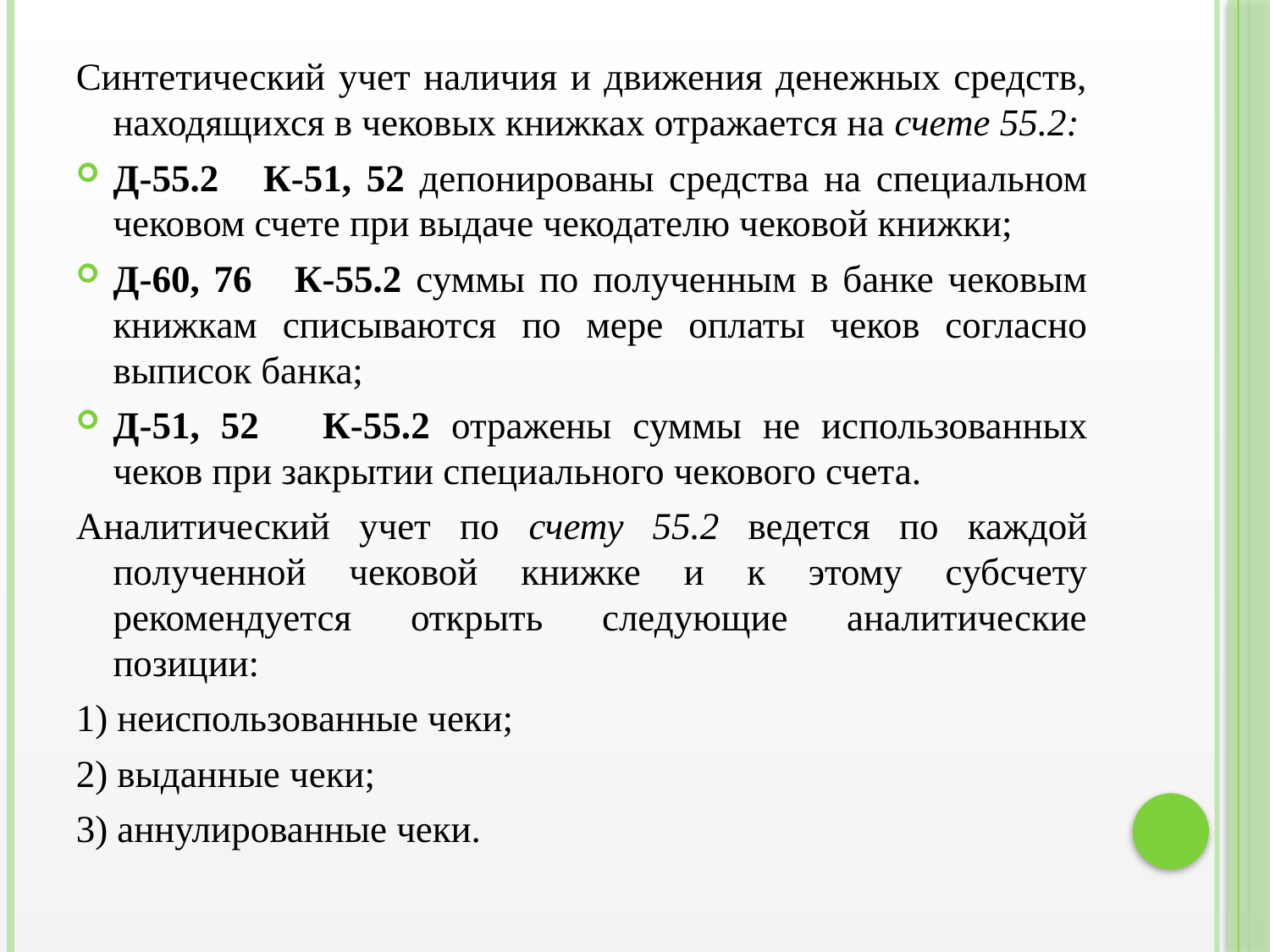

Синтетический учет наличия и движения денежных средств, находящихся в чековых книжках отражается на счете 55.2:
Д-55.2   К-51, 52 депонированы средства на специальном чековом счете при выдаче чекодателю чековой книжки;
Д-60, 76   К-55.2 суммы по полученным в банке чековым книжкам списываются по мере оплаты чеков согласно выписок банка;
Д-51, 52   К-55.2 отражены суммы не использованных чеков при закрытии специального чекового счета.
Аналитический учет по счету 55.2 ведется по каждой полученной чековой книжке и к этому субсчету рекомендуется открыть следующие аналитические позиции:
1) неиспользованные чеки;
2) выданные чеки;
3) аннулированные чеки.